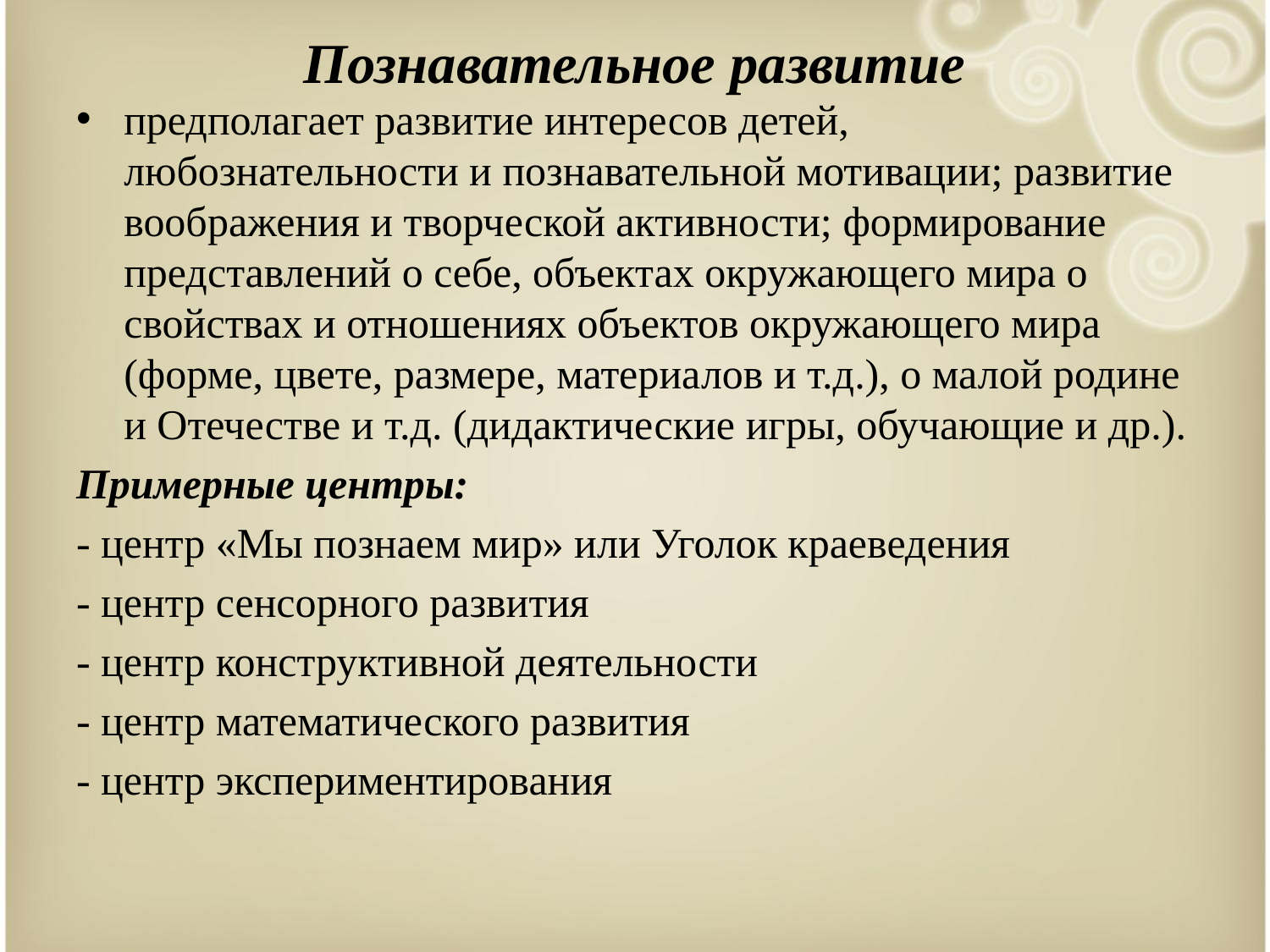

# Познавательное развитие
предполагает развитие интересов детей, любознательности и познавательной мотивации; развитие воображения и творческой активности; формирование представлений о себе, объектах окружающего мира о свойствах и отношениях объектов окружающего мира (форме, цвете, размере, материалов и т.д.), о малой родине и Отечестве и т.д. (дидактические игры, обучающие и др.).
Примерные центры:
- центр «Мы познаем мир» или Уголок краеведения
- центр сенсорного развития
- центр конструктивной деятельности
- центр математического развития
- центр экспериментирования